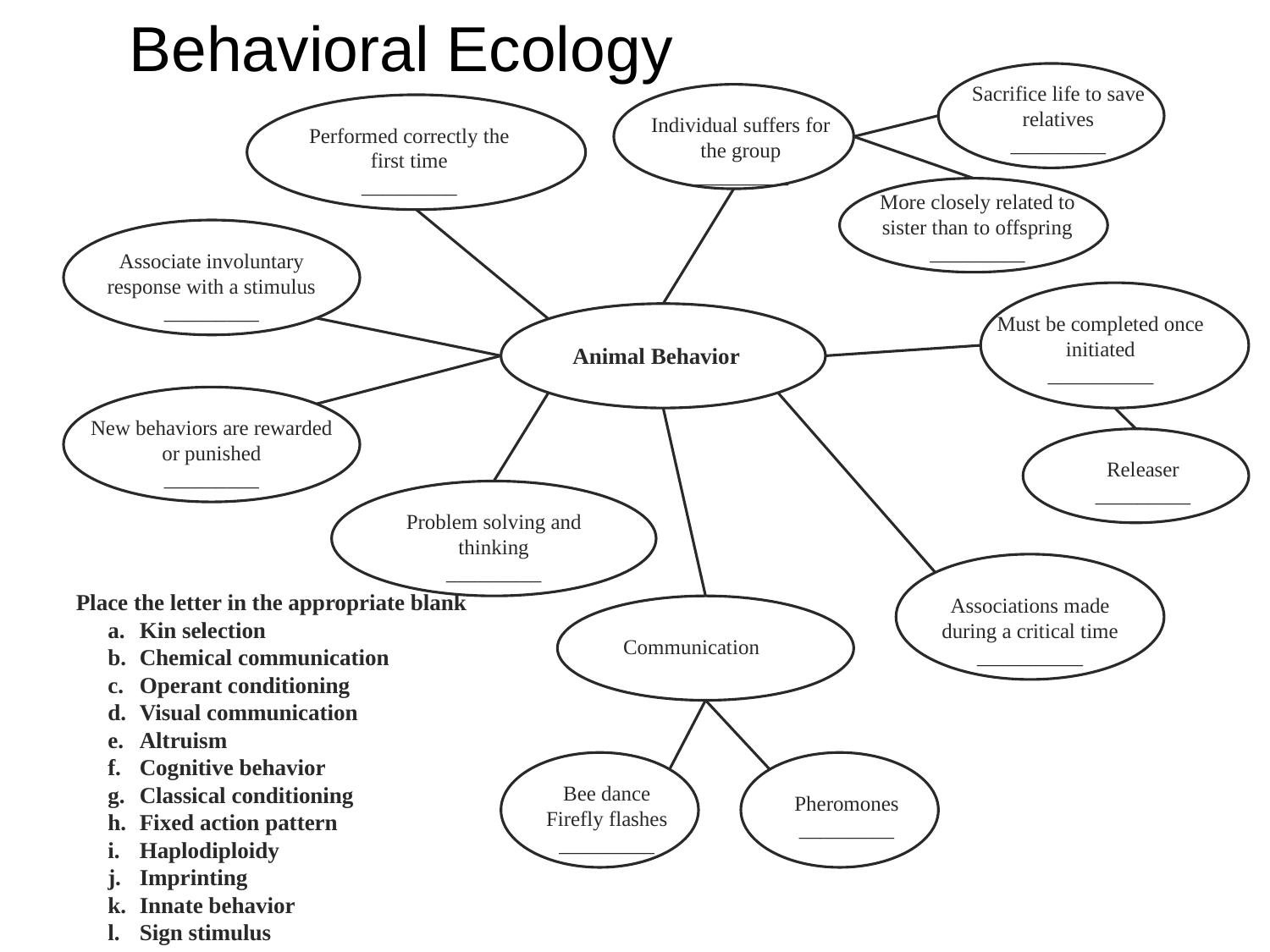

Behavioral Ecology

Sacrifice life to save relatives
_________

Individual suffers for the group
_________
Performed correctly the first time
_________

More closely related to sister than to offspring
_________

Associate involuntary response with a stimulus
_________

Must be completed once initiated
__________
Animal Behavior

New behaviors are rewarded or punished
_________

Releaser
_________

Problem solving and thinking
_________

Associations made during a critical time
__________

Communication

Bee dance
Firefly flashes
_________
Pheromones
_________
	Place the letter in the appropriate blank
Kin selection
Chemical communication
Operant conditioning
Visual communication
Altruism
Cognitive behavior
Classical conditioning
Fixed action pattern
Haplodiploidy
Imprinting
Innate behavior
Sign stimulus